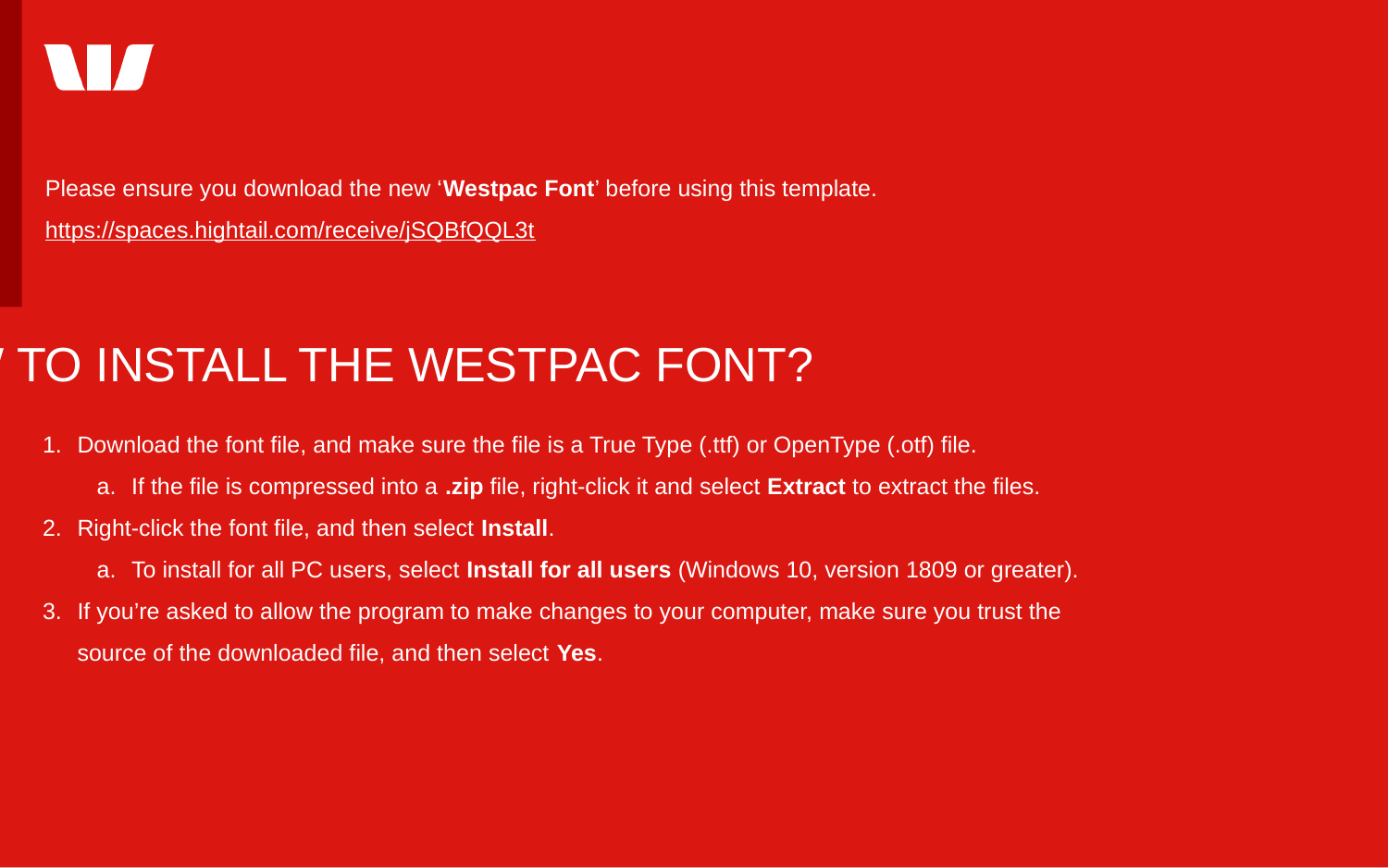

Please ensure you download the new ‘Westpac Font’ before using this template.
https://spaces.hightail.com/receive/jSQBfQQL3t